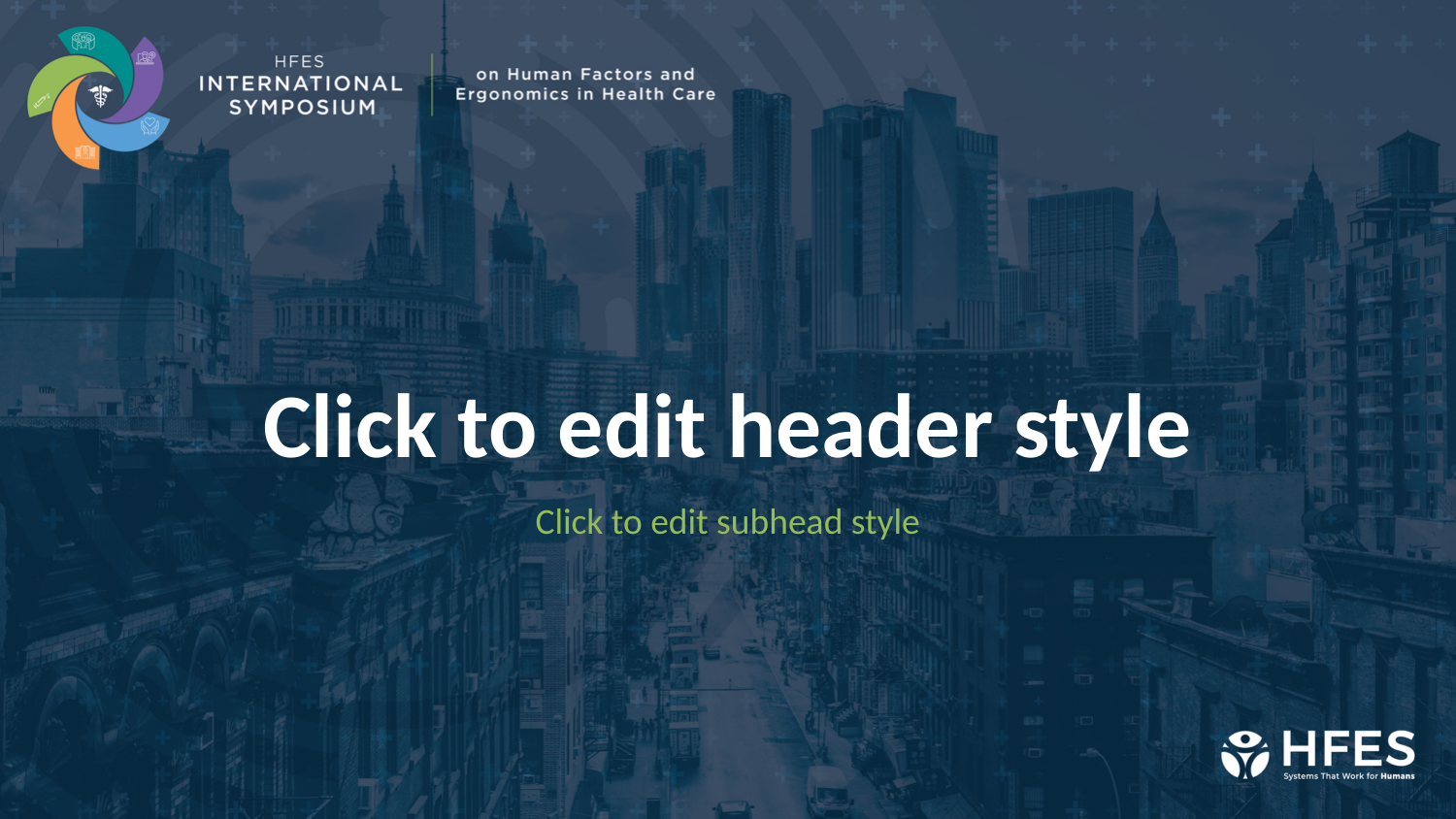

# Click to edit header style
Click to edit subhead style